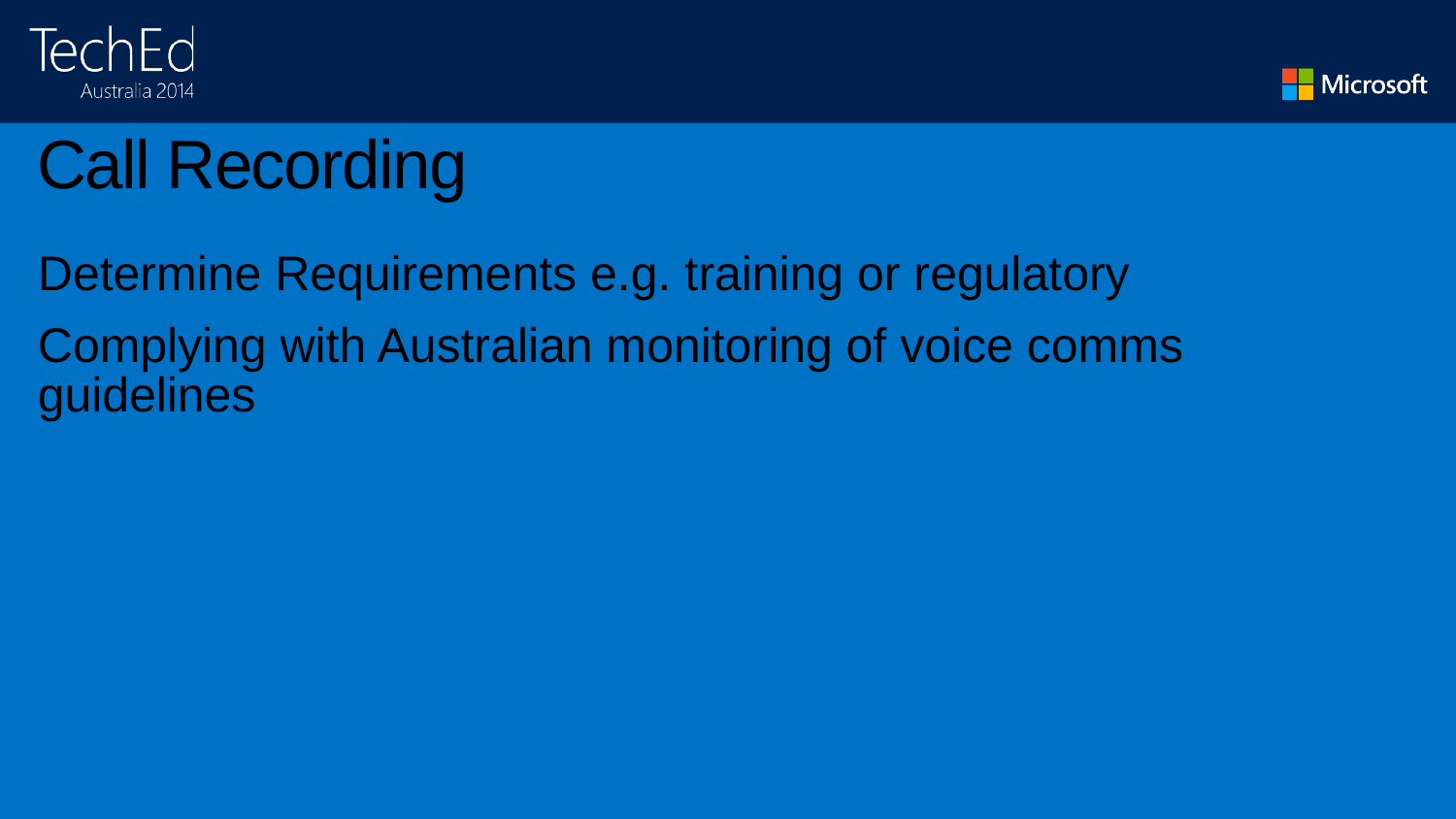

# Call Recording
Determine Requirements e.g. training or regulatory
Complying with Australian monitoring of voice comms guidelines